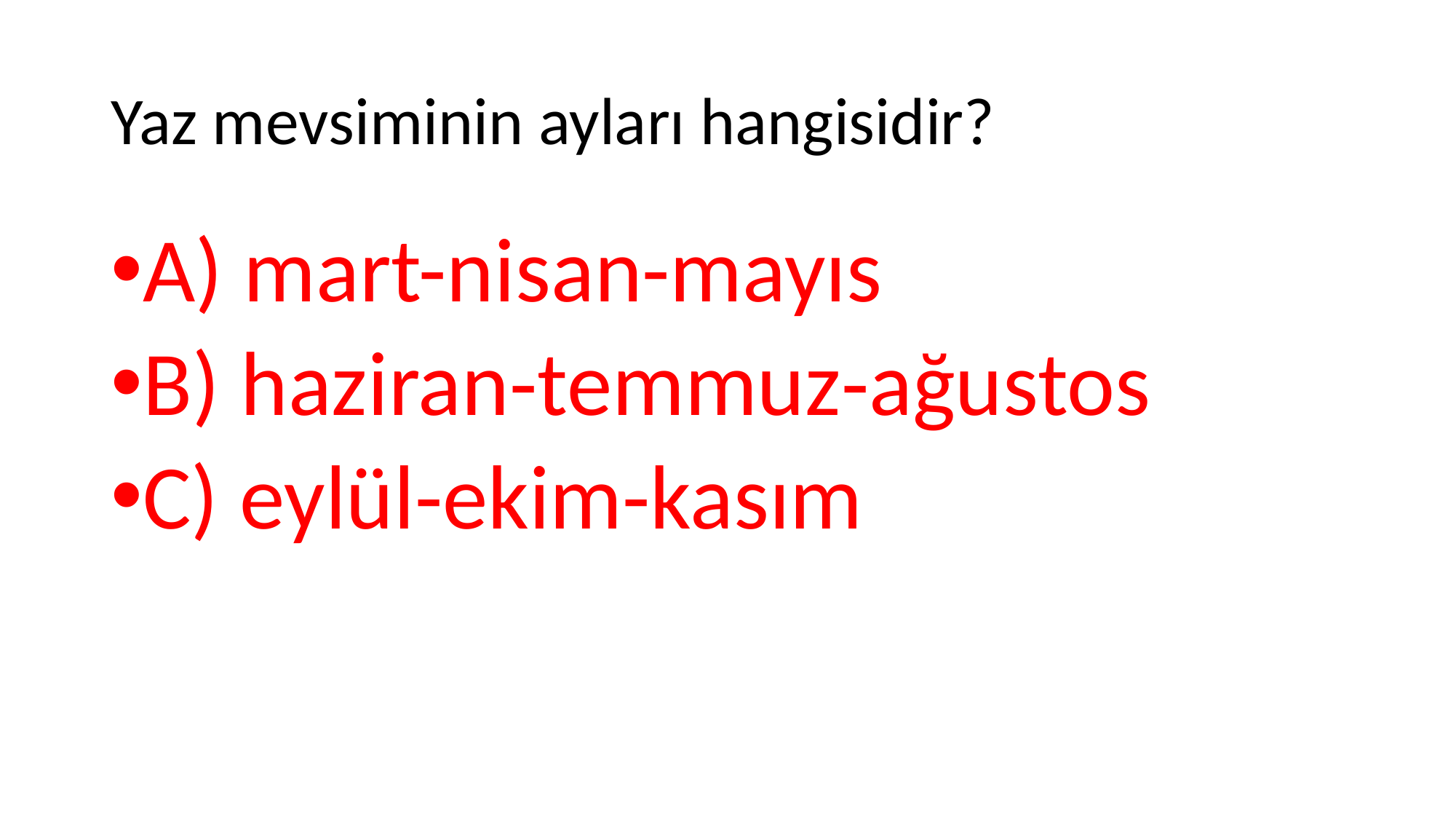

# Yaz mevsiminin ayları hangisidir?
A) mart-nisan-mayıs
B) haziran-temmuz-ağustos
C) eylül-ekim-kasım